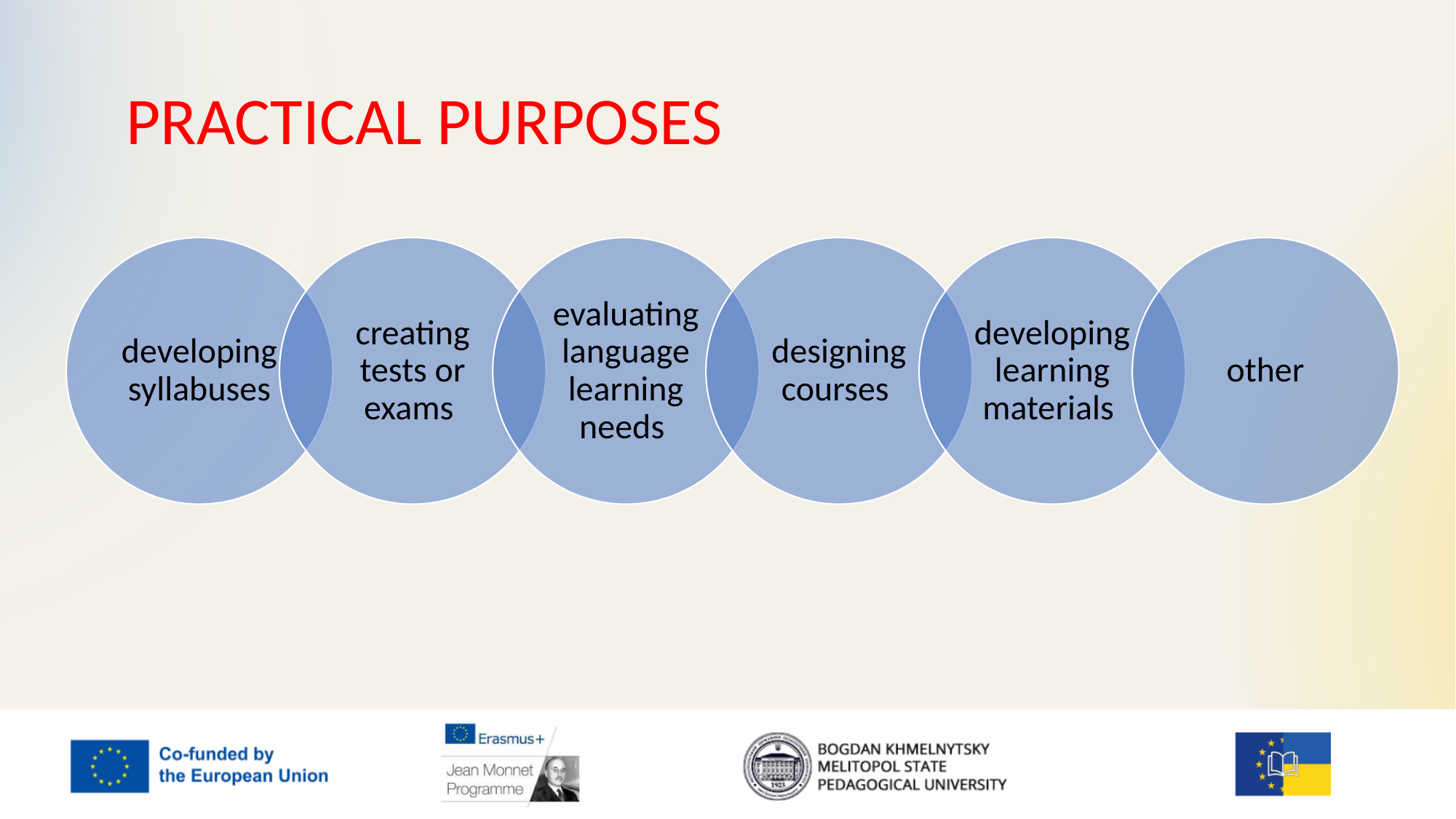

developing syllabuses
creating tests or exams
evaluating language learning needs
designing courses
developing learning materials
other
# PRACTICAL PURPOSES